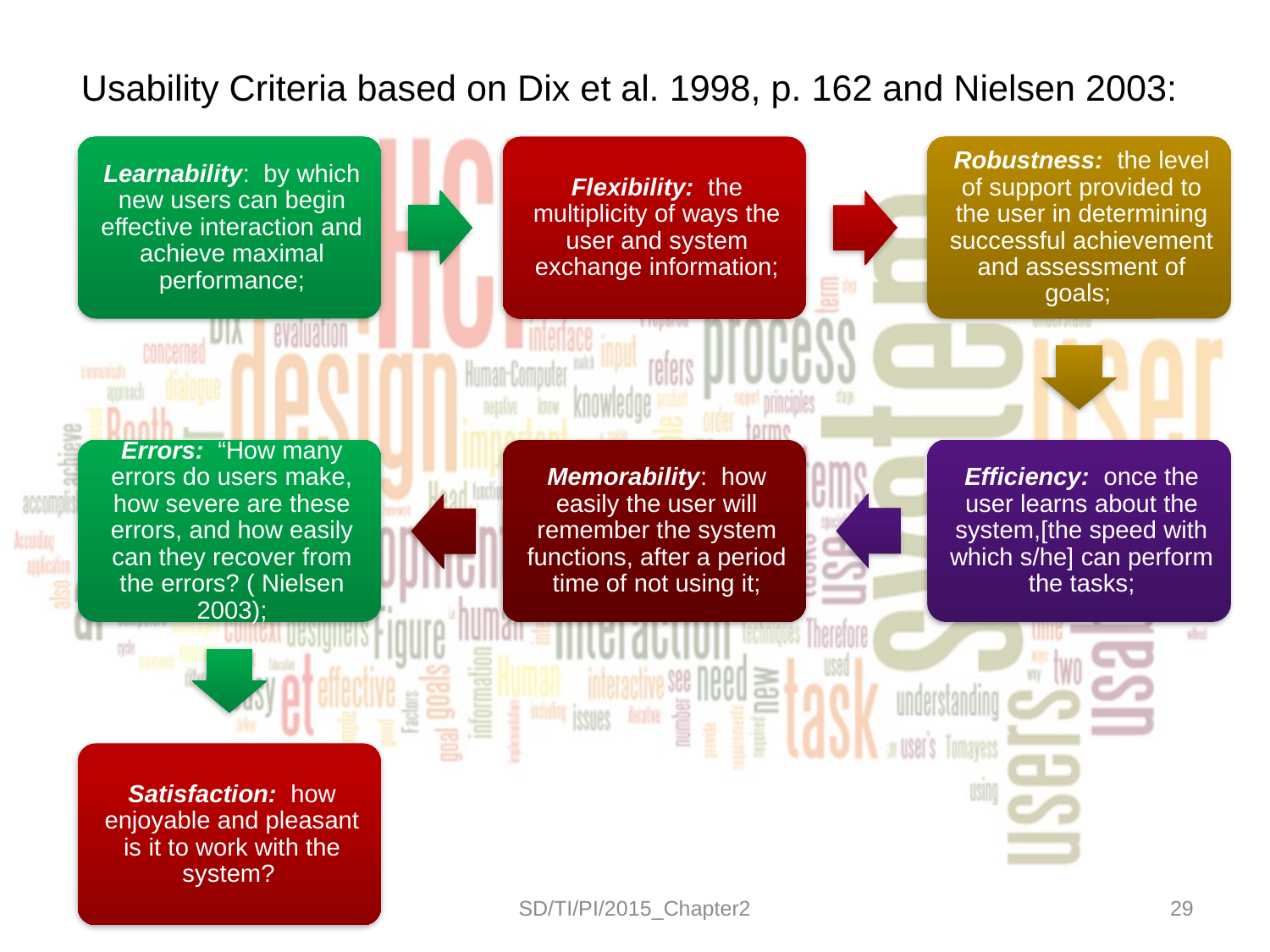

# Usability Criteria based on Dix et al. 1998, p. 162 and Nielsen 2003:
Learnability:  by which new users can begin effective interaction and achieve maximal performance;

Flexibility:  the multiplicity of ways the user and system exchange information;

Robustness:  the level of support provided to the user in determining successful achievement and assessment of goals;

Efficiency:  once the user learns about the system,[the speed with which s/he] can perform the tasks;

Memorability:  how easily the user will remember the system functions, after a period time of not using it;

Errors:  “How many errors do users make, how severe are these errors, and how easily can they recover from the errors? ( Nielsen 2003);

Satisfaction:  how enjoyable and pleasant is it to work with the system?
SD/TI/PI/2015_Chapter2
29